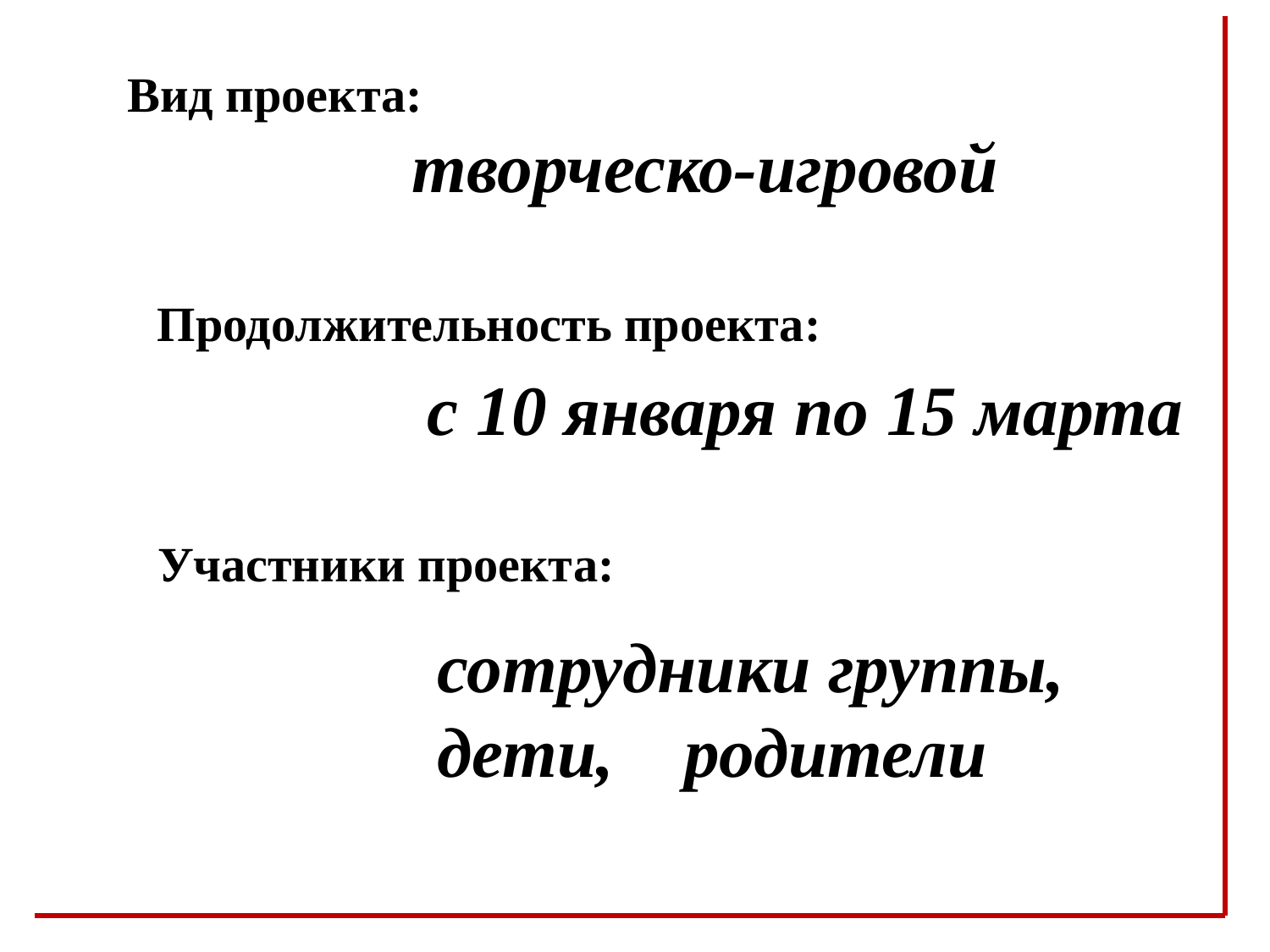

Вид проекта:
творческо-игровой
Продолжительность проекта:
с 10 января по 15 марта
Участники проекта:
сотрудники группы,   дети,    родители